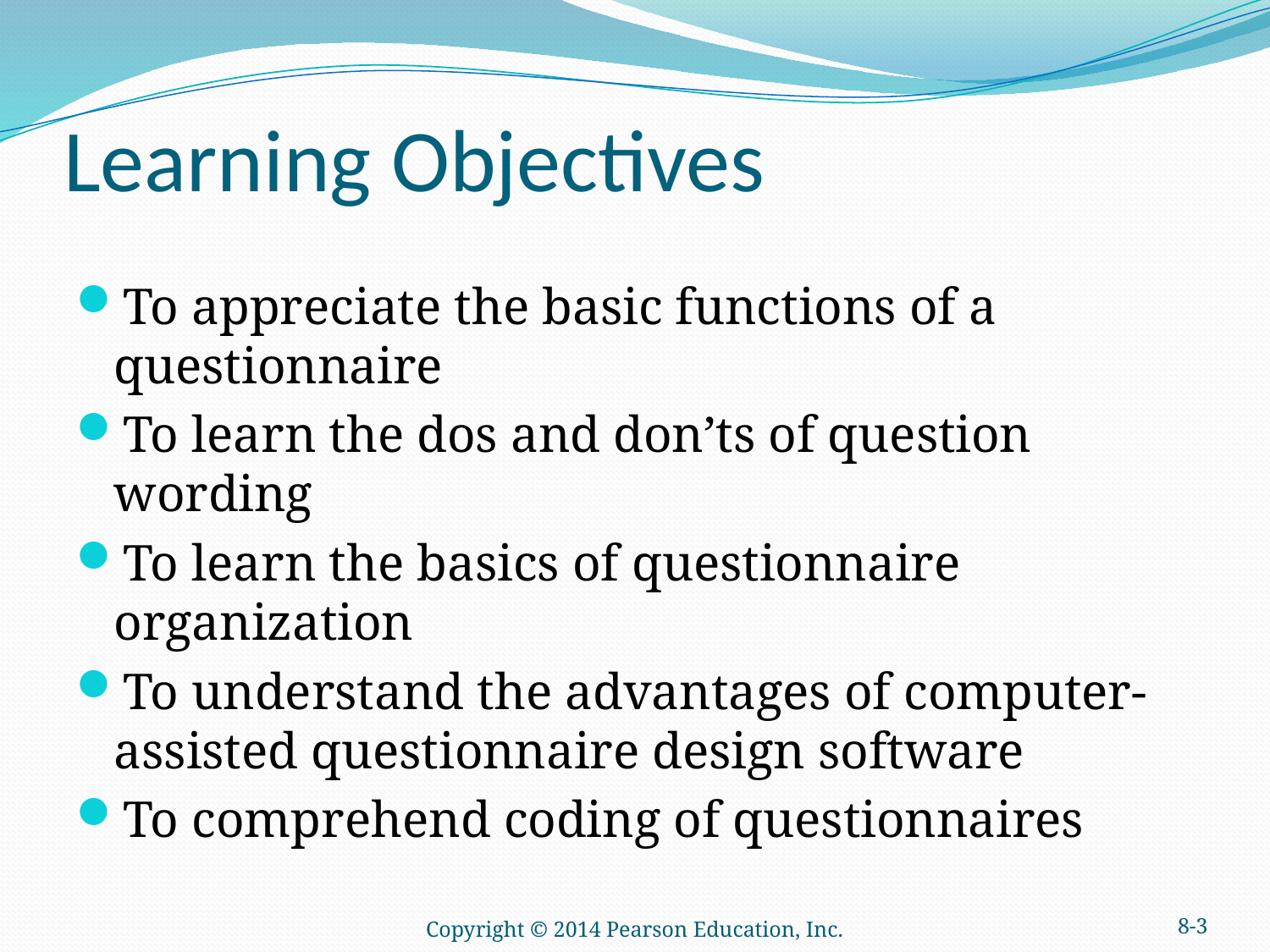

# Learning Objectives
To appreciate the basic functions of a questionnaire
To learn the dos and don’ts of question wording
To learn the basics of questionnaire organization
To understand the advantages of computer-assisted questionnaire design software
To comprehend coding of questionnaires